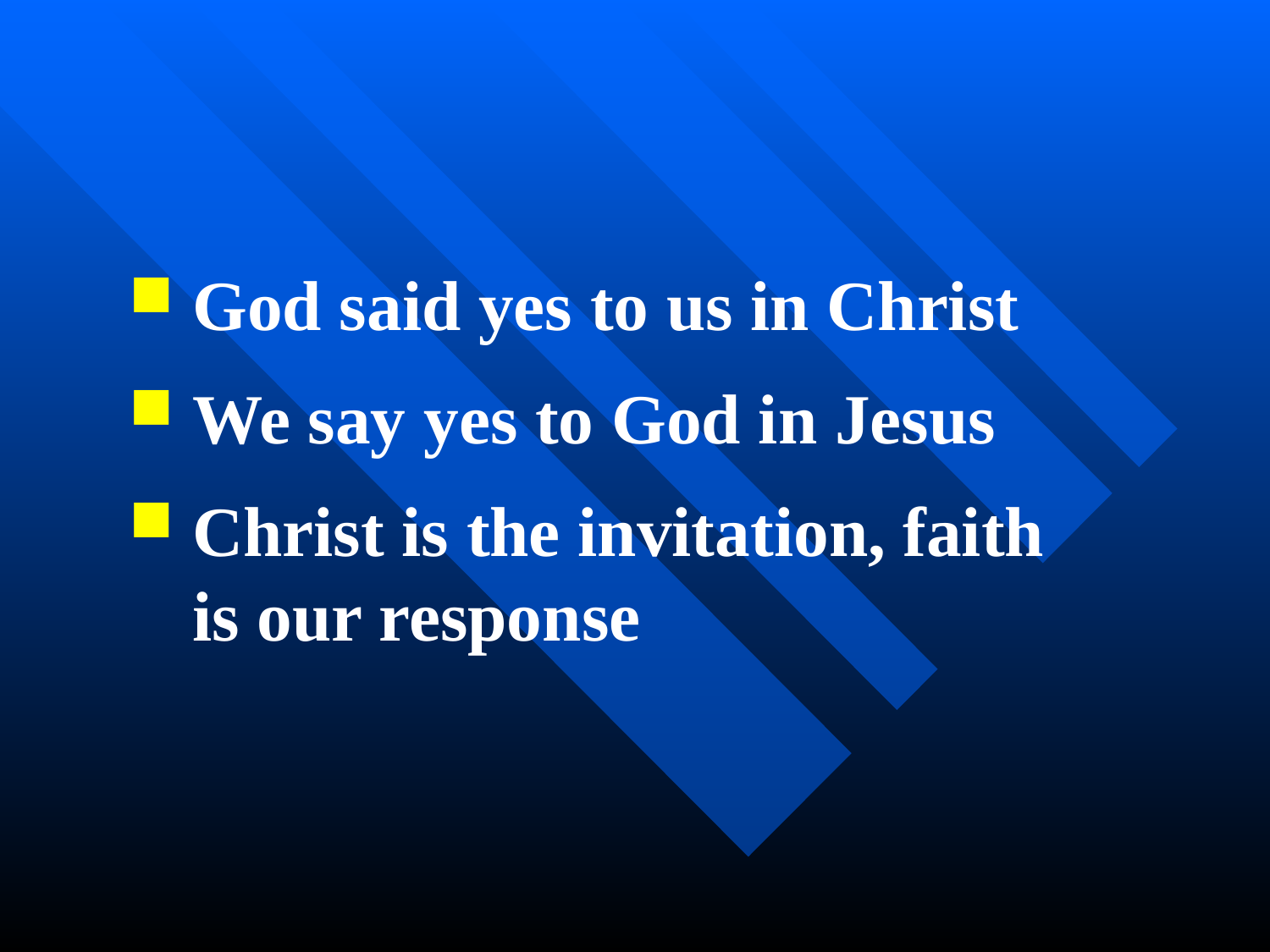

God said yes to us in Christ
We say yes to God in Jesus
Christ is the invitation, faith is our response